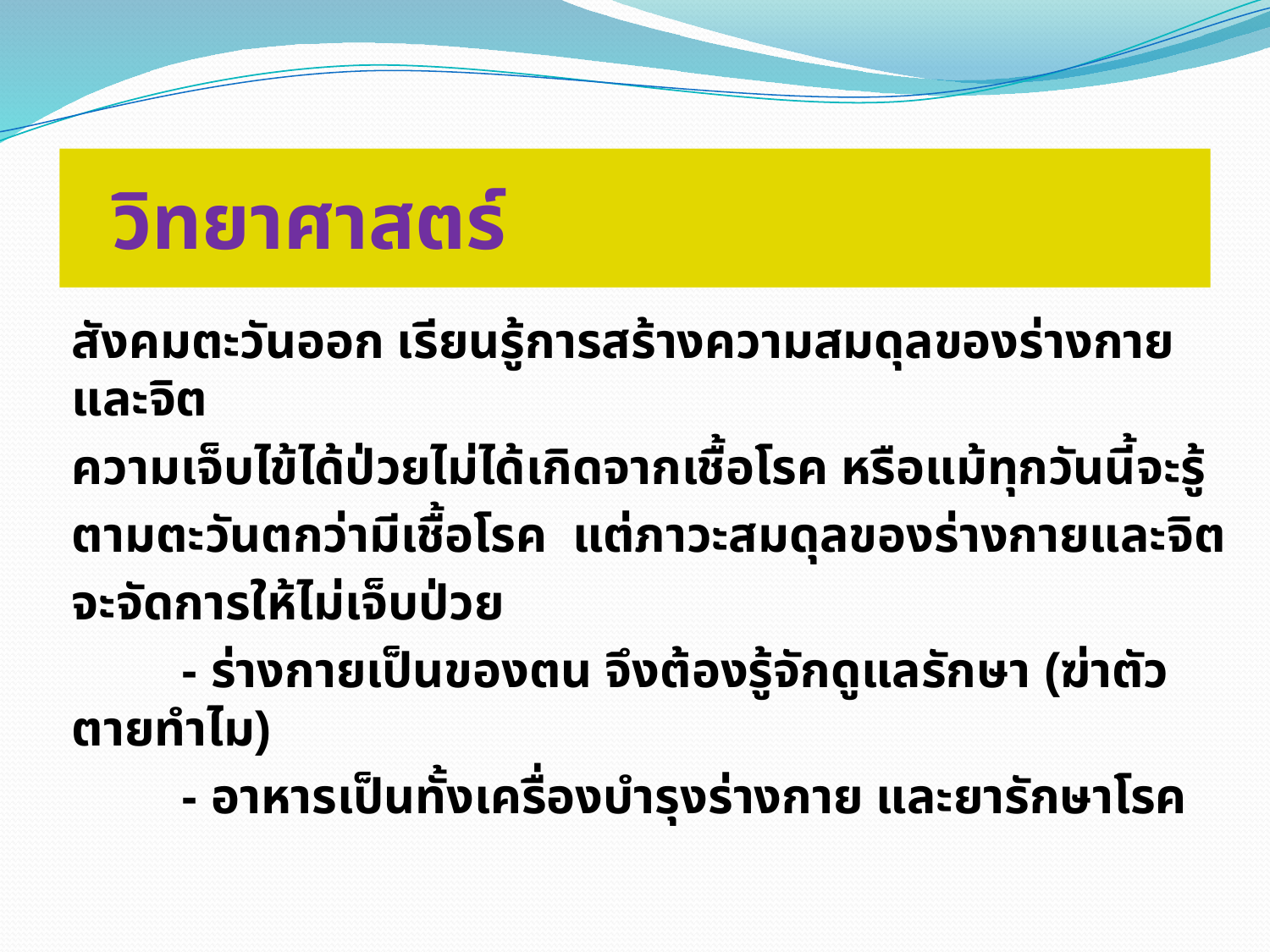

วิทยาศาสตร์
สังคมตะวันออก เรียนรู้การสร้างความสมดุลของร่างกายและจิต
ความเจ็บไข้ได้ป่วยไม่ได้เกิดจากเชื้อโรค หรือแม้ทุกวันนี้จะรู้
ตามตะวันตกว่ามีเชื้อโรค  แต่ภาวะสมดุลของร่างกายและจิต
จะจัดการให้ไม่เจ็บป่วย
	- ร่างกายเป็นของตน จึงต้องรู้จักดูแลรักษา (ฆ่าตัวตายทำไม)
	- อาหารเป็นทั้งเครื่องบำรุงร่างกาย และยารักษาโรค